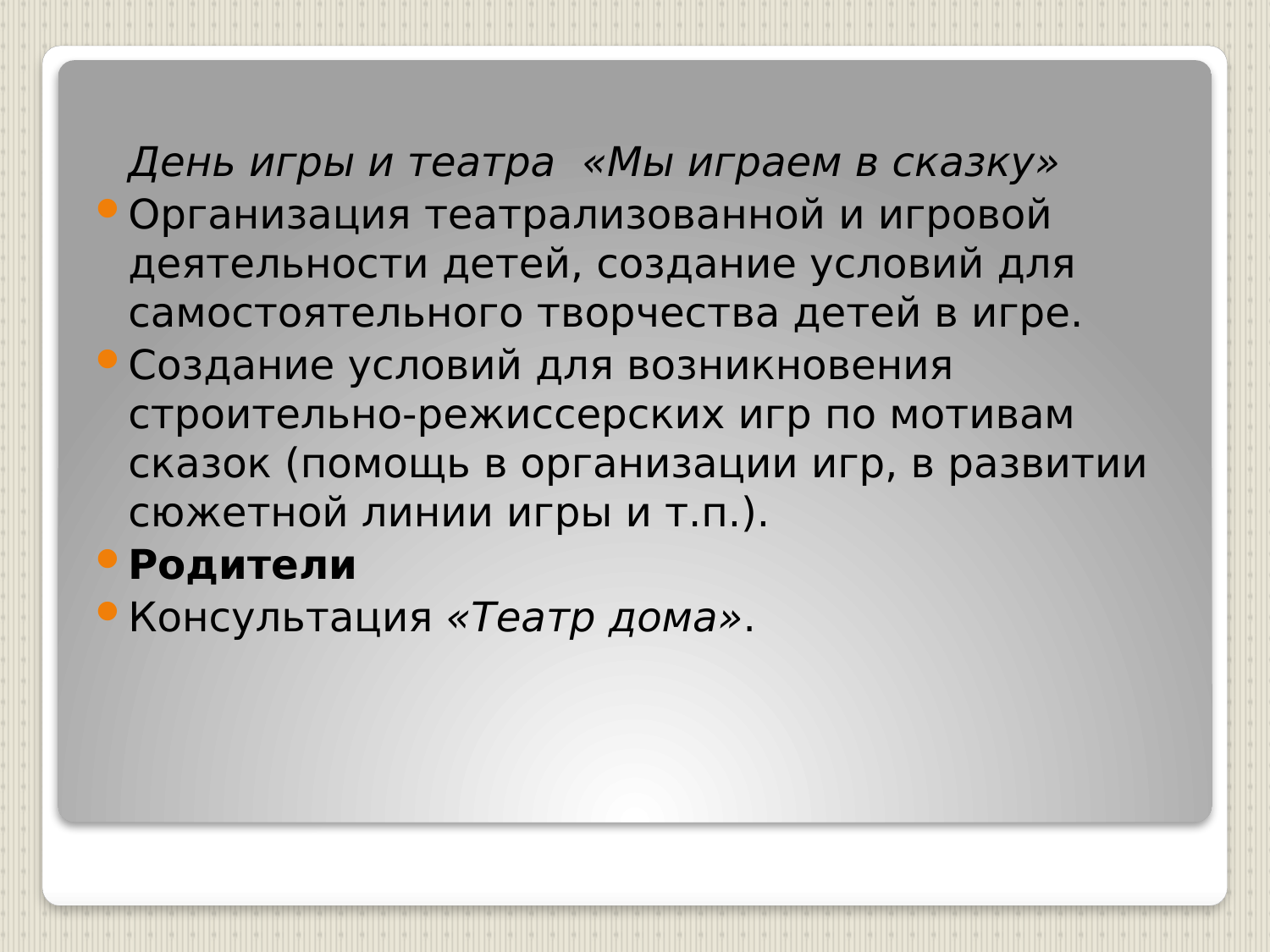

День игры и театра  «Мы играем в сказку»
Организация театрализованной и игровой деятельности детей, создание условий для самостоятельного творчества детей в игре.
Создание условий для возникновения  строительно-режиссерских игр по мотивам сказок (помощь в организации игр, в развитии сюжетной линии игры и т.п.).
Родители
Консультация «Театр дома».